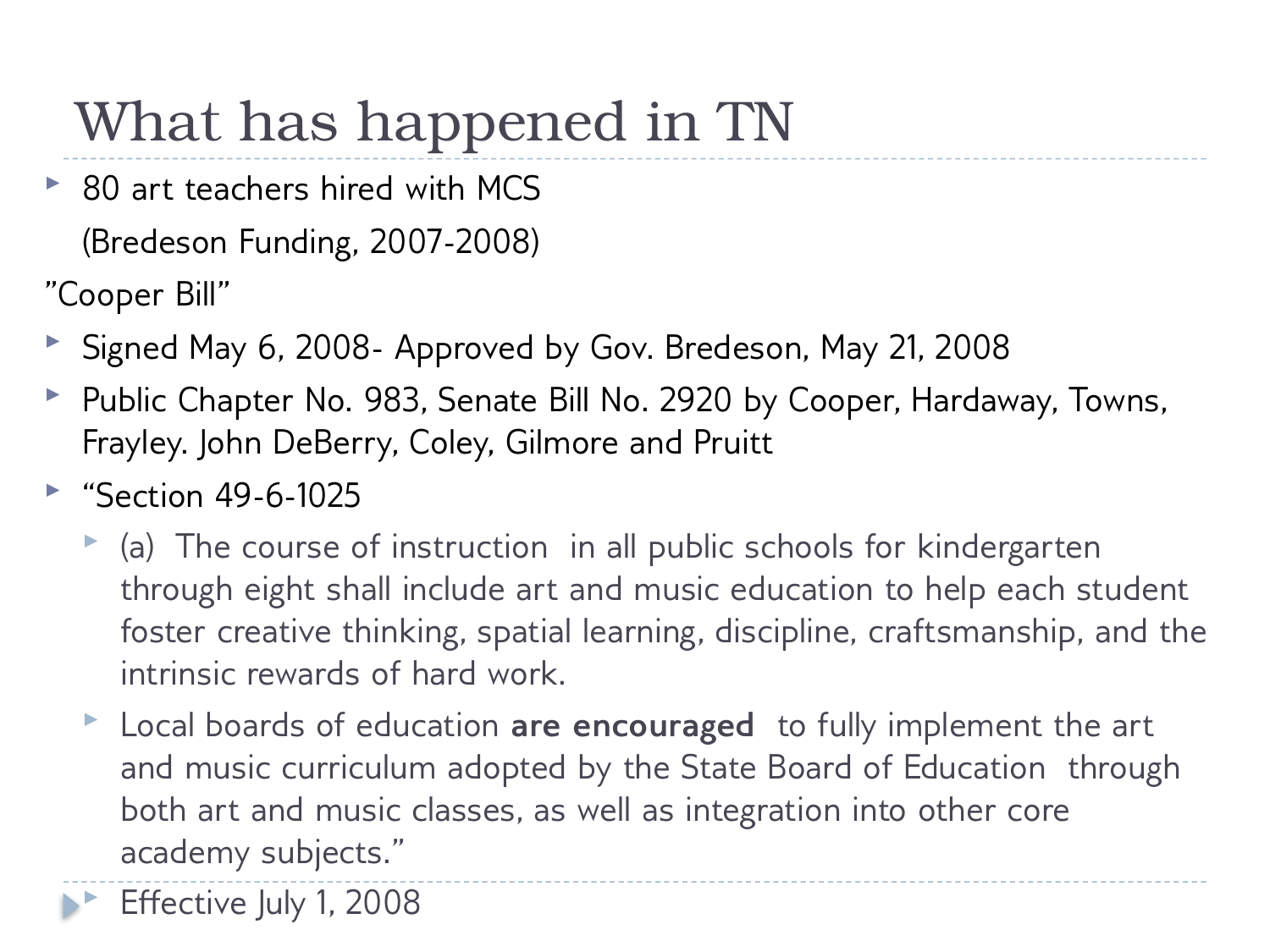

# What has happened in TN
80 art teachers hired with MCS
	(Bredeson Funding, 2007-2008)
”Cooper Bill”
Signed May 6, 2008- Approved by Gov. Bredeson, May 21, 2008
Public Chapter No. 983, Senate Bill No. 2920 by Cooper, Hardaway, Towns, Frayley. John DeBerry, Coley, Gilmore and Pruitt
“Section 49-6-1025
(a)  The course of instruction  in all public schools for kindergarten through eight shall include art and music education to help each student foster creative thinking, spatial learning, discipline, craftsmanship, and the intrinsic rewards of hard work.
Local boards of education are encouraged  to fully implement the art and music curriculum adopted by the State Board of Education  through both art and music classes, as well as integration into other core academy subjects.”
Effective July 1, 2008